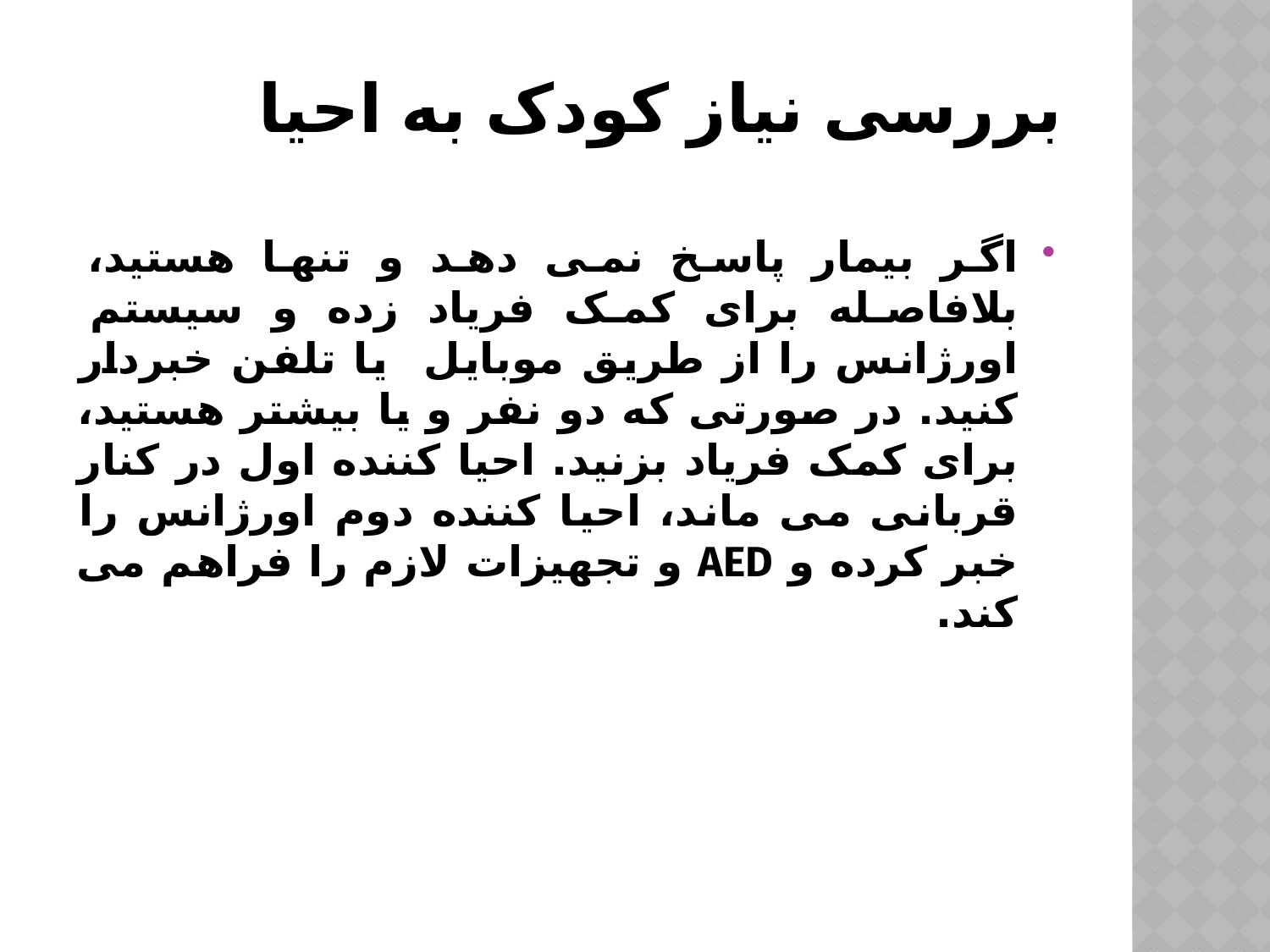

# بررسی نیاز کودک به احیا
اگر بیمار پاسخ نمی دهد و تنها هستید، بلافاصله برای کمک فریاد زده و سیستم اورژانس را از طریق موبایل  یا تلفن خبردار کنید. در صورتی که دو نفر و یا بیشتر هستید، برای کمک فریاد بزنید. احیا کننده اول در کنار قربانی می ماند، احیا کننده دوم اورژانس را خبر کرده و AED و تجهیزات لازم را فراهم می کند.